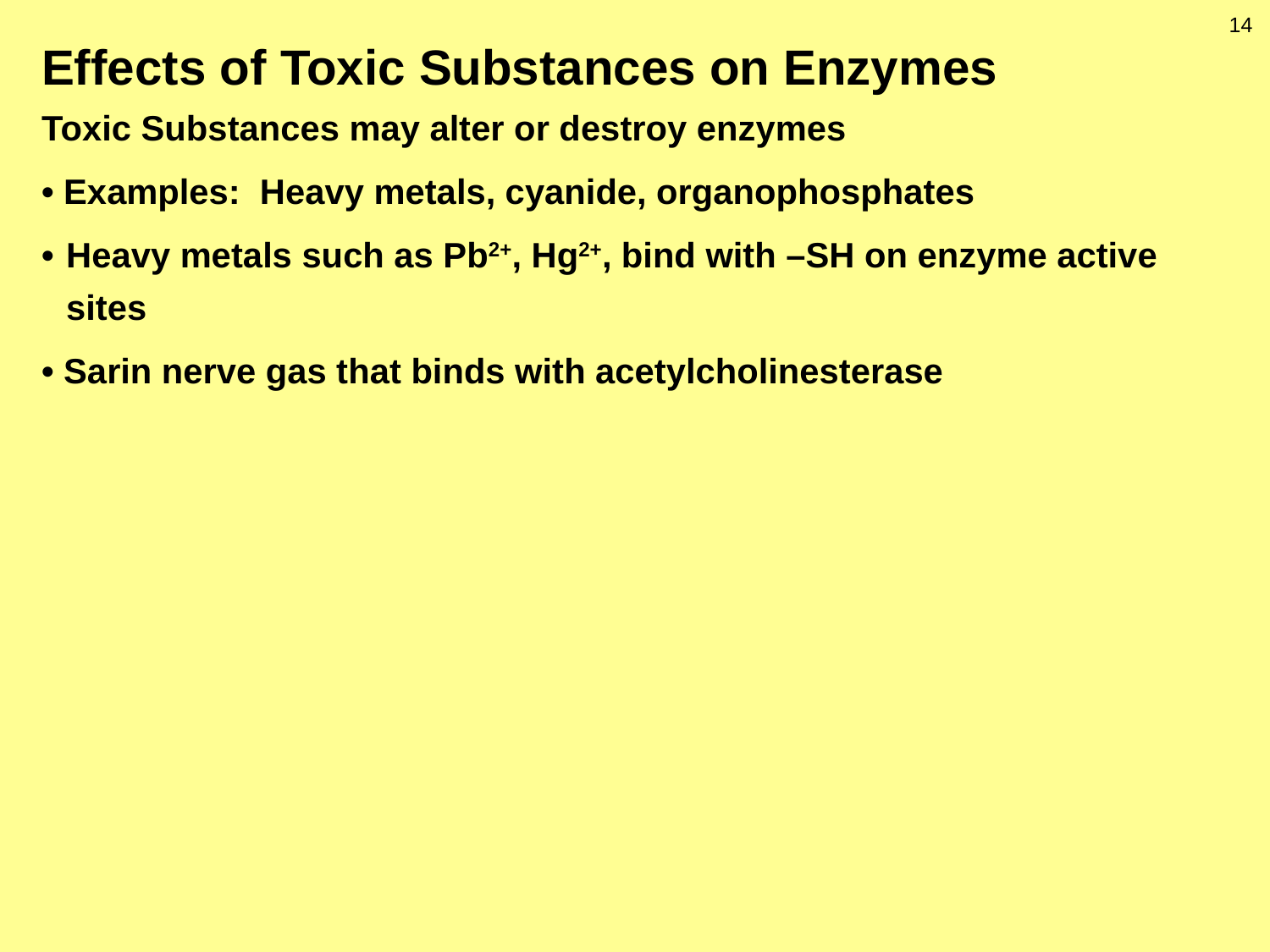

14
Effects of Toxic Substances on Enzymes
Toxic Substances may alter or destroy enzymes
• Examples:  Heavy metals, cyanide, organophosphates
•	Heavy metals such as Pb2+, Hg2+, bind with –SH on enzyme active sites
• Sarin nerve gas that binds with acetylcholinesterase